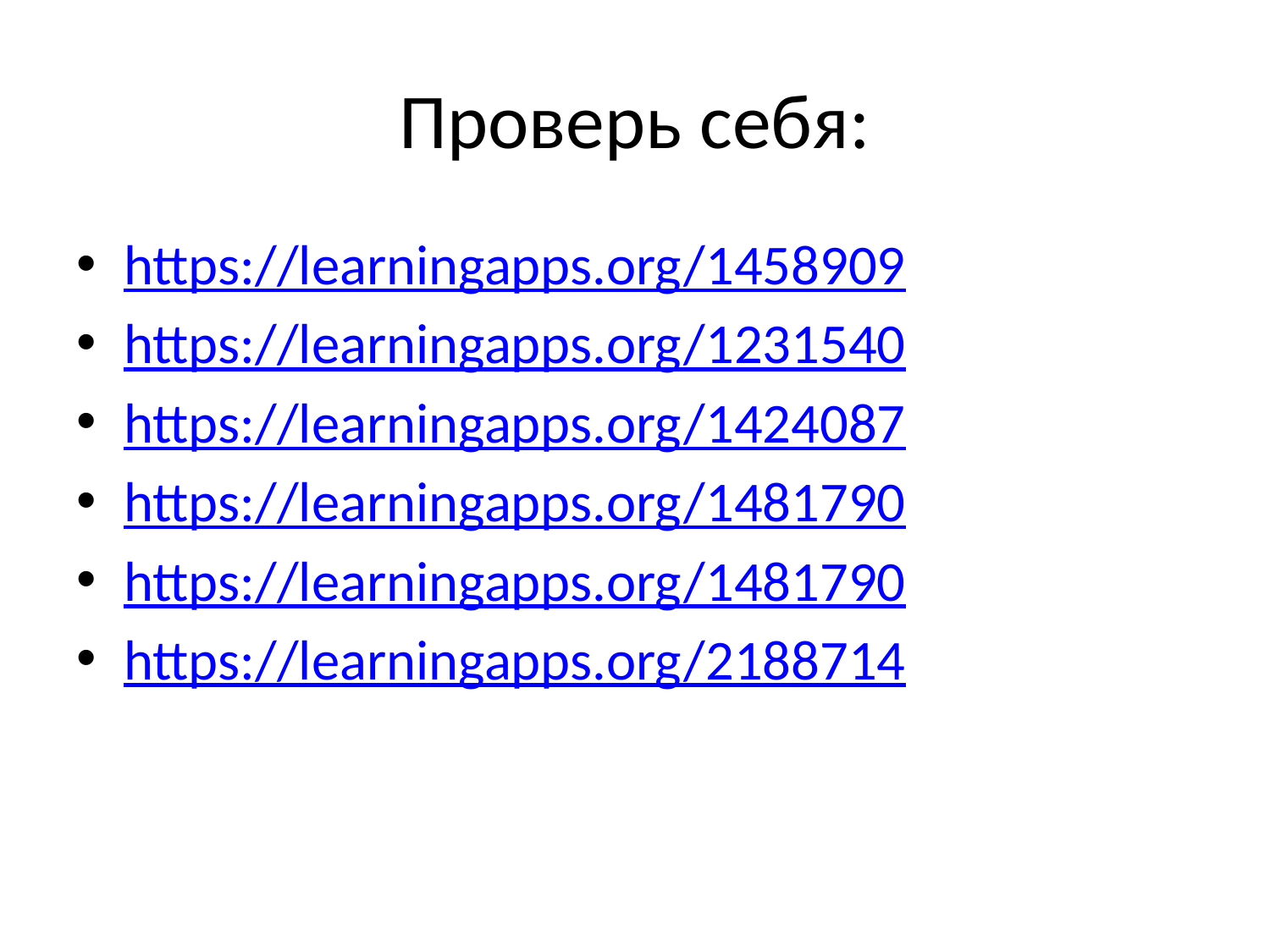

# Проверь себя:
https://learningapps.org/1458909
https://learningapps.org/1231540
https://learningapps.org/1424087
https://learningapps.org/1481790
https://learningapps.org/1481790
https://learningapps.org/2188714